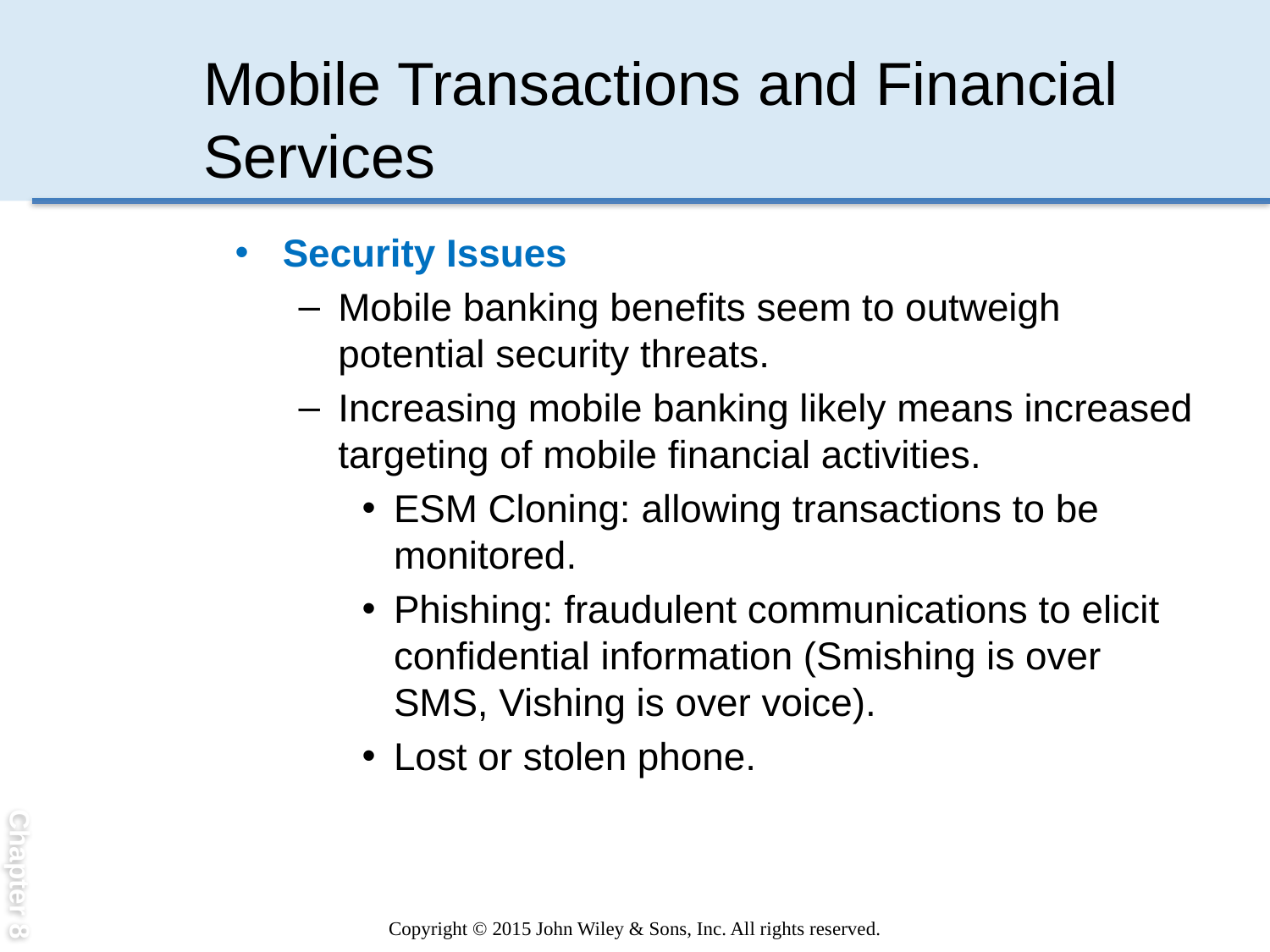

Chapter 8
# Mobile Transactions and Financial Services
Security Issues
Mobile banking benefits seem to outweigh potential security threats.
Increasing mobile banking likely means increased targeting of mobile financial activities.
ESM Cloning: allowing transactions to be monitored.
Phishing: fraudulent communications to elicit confidential information (Smishing is over SMS, Vishing is over voice).
Lost or stolen phone.